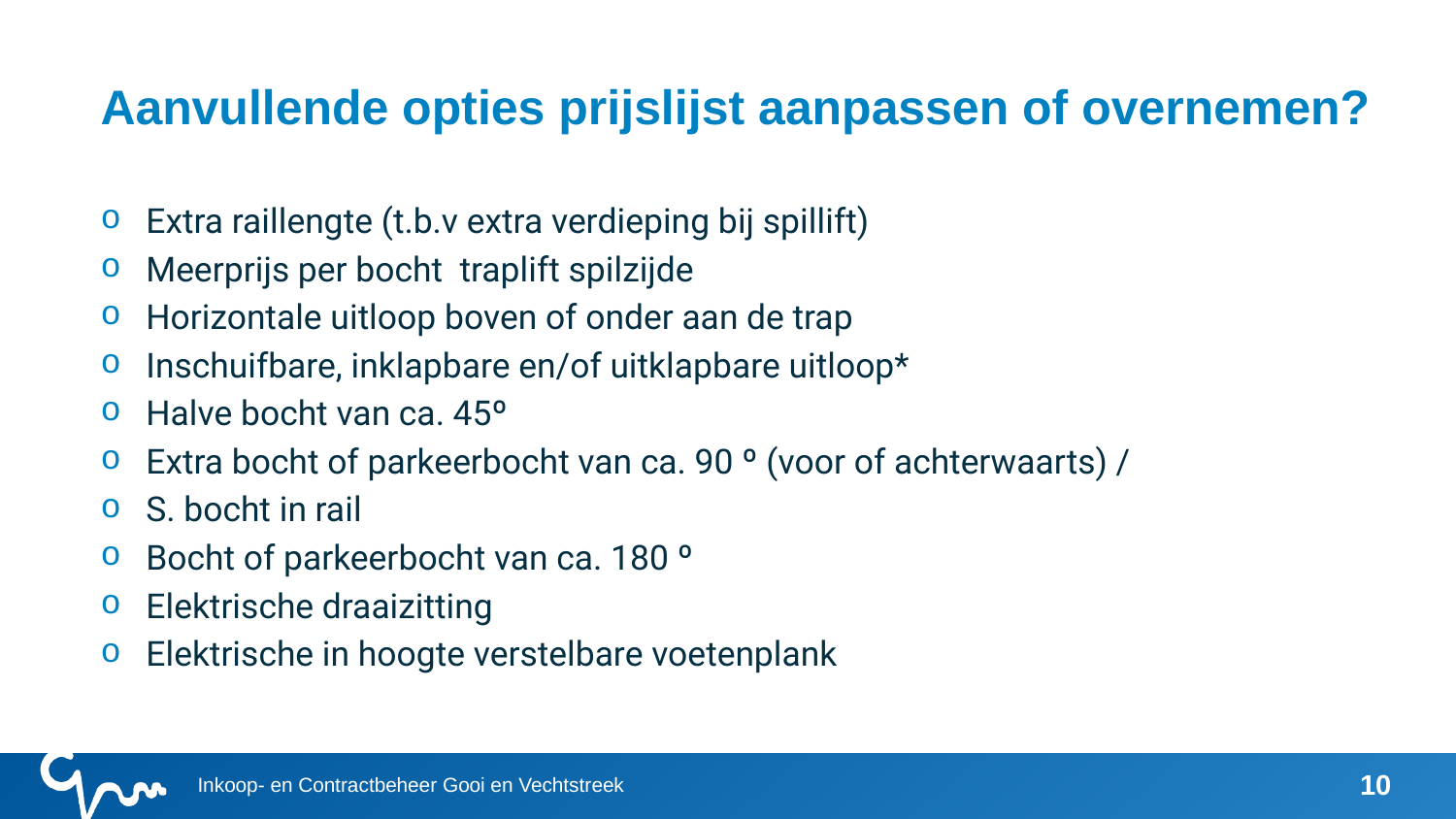

# Aanvullende opties prijslijst aanpassen of overnemen?
Extra raillengte (t.b.v extra verdieping bij spillift)
Meerprijs per bocht  traplift spilzijde
Horizontale uitloop boven of onder aan de trap
Inschuifbare, inklapbare en/of uitklapbare uitloop*
Halve bocht van ca. 45º
Extra bocht of parkeerbocht van ca. 90 º (voor of achterwaarts) /
S. bocht in rail
Bocht of parkeerbocht van ca. 180 º
Elektrische draaizitting
Elektrische in hoogte verstelbare voetenplank